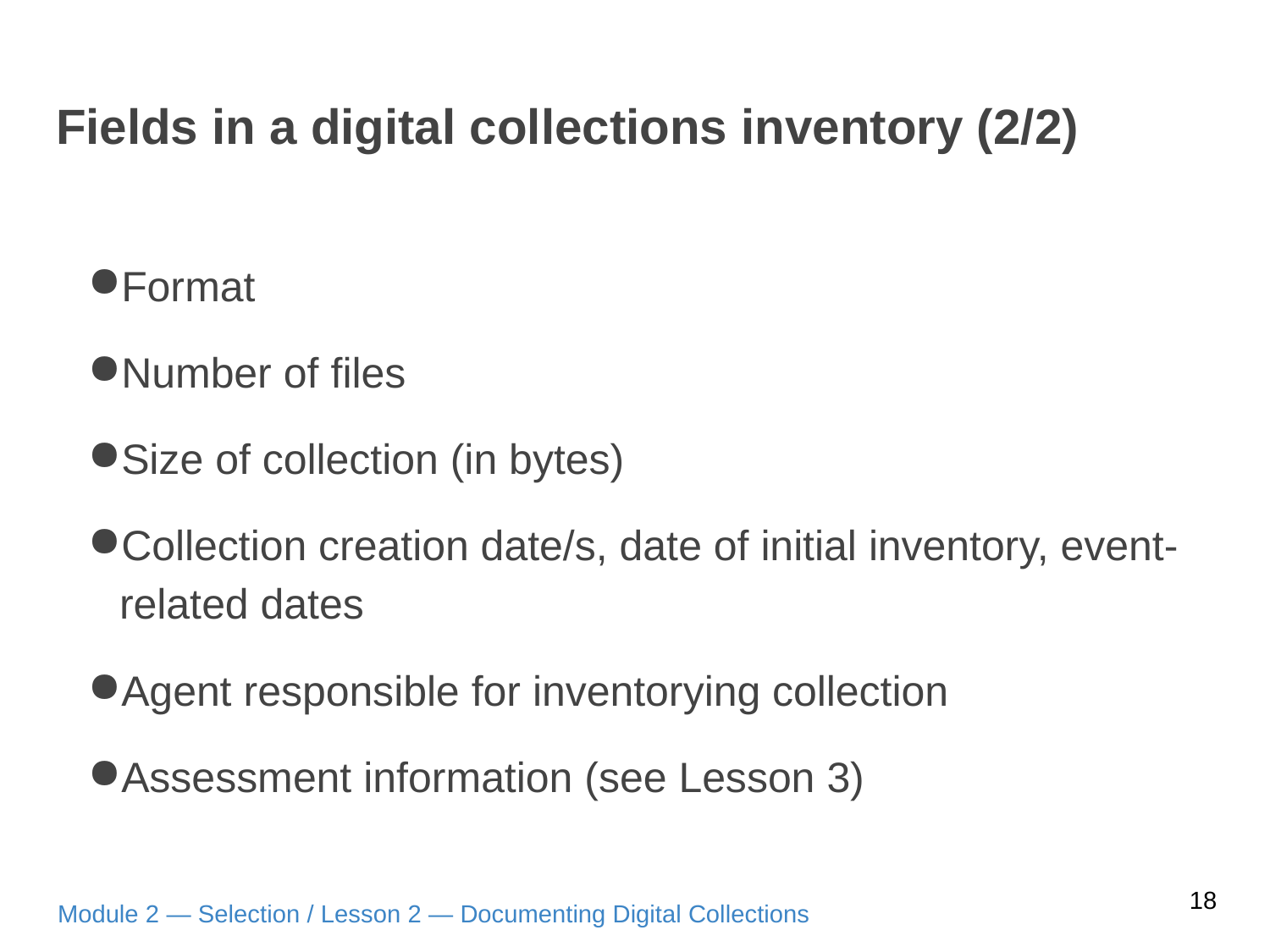

# Fields in a digital collections inventory (2/2)
Format
Number of files
Size of collection (in bytes)
Collection creation date/s, date of initial inventory, event-related dates
Agent responsible for inventorying collection
Assessment information (see Lesson 3)
18
Module 2 — Selection / Lesson 2 — Documenting Digital Collections